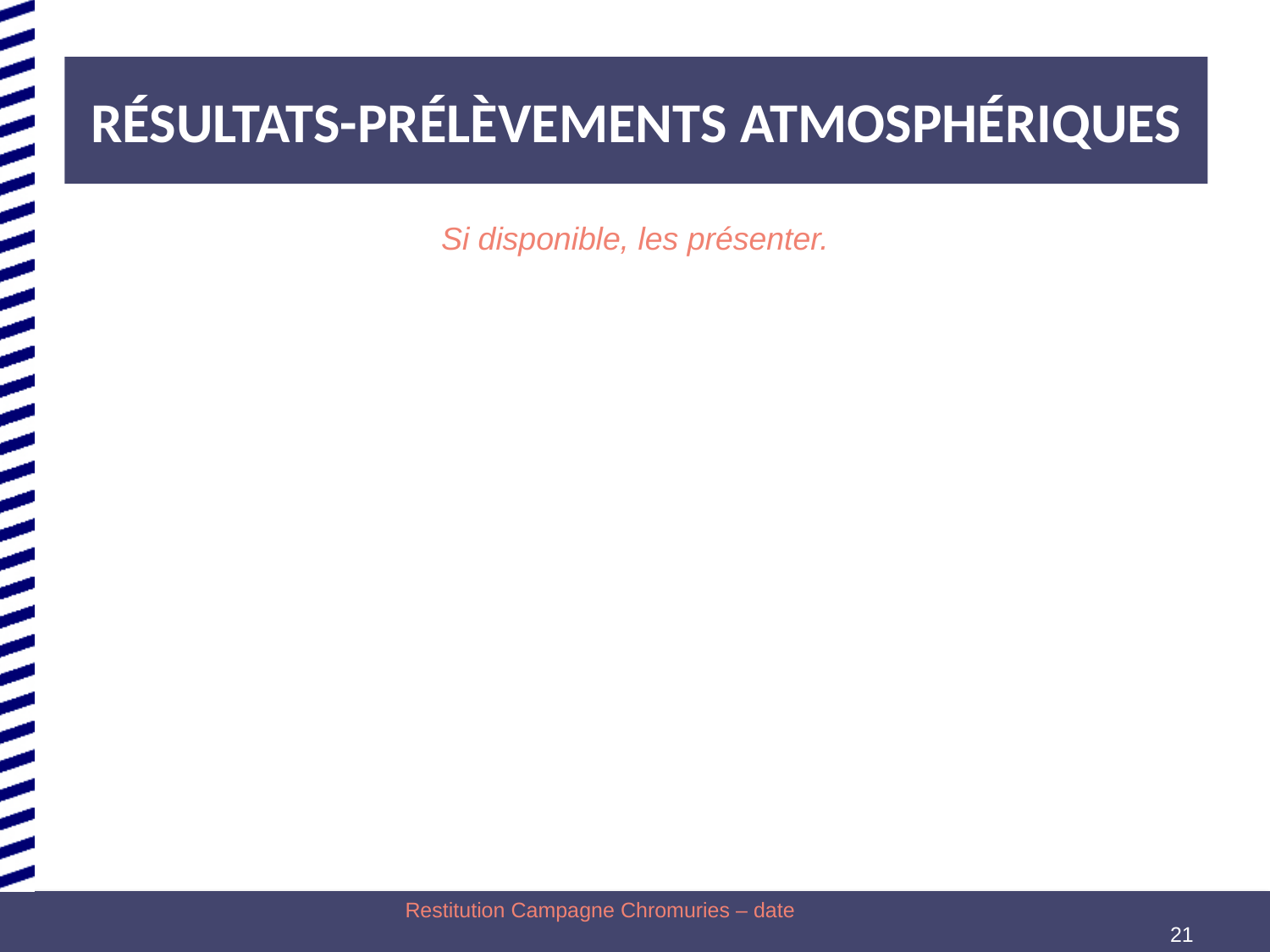

# Résultats-PRélèvements atmosphériques
Si disponible, les présenter.

Restitution Campagne Chromuries – date
21